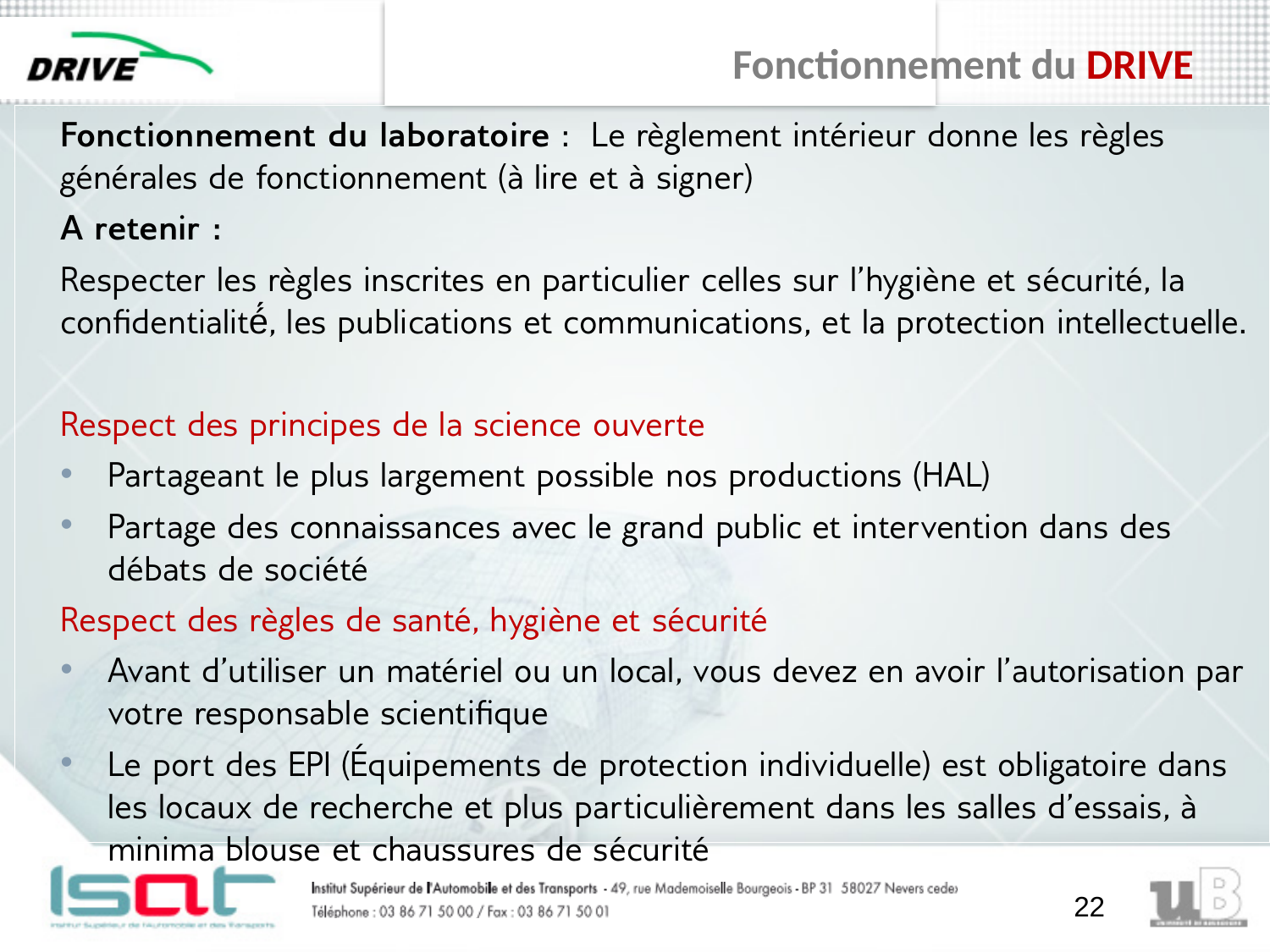

# Fonctionnement du DRIVE
Fonctionnement du laboratoire :  Le règlement intérieur donne les règles générales de fonctionnement (à lire et à signer)
A retenir :
Respecter les règles inscrites en particulier celles sur l’hygiène et sécurité, la confidentialité́, les publications et communications, et la protection intellectuelle.

Respect des principes de la science ouverte
Partageant le plus largement possible nos productions (HAL)
Partage des connaissances avec le grand public et intervention dans des débats de société
Respect des règles de santé, hygiène et sécurité
Avant d’utiliser un matériel ou un local, vous devez en avoir l’autorisation par votre responsable scientifique
Le port des EPI (Équipements de protection individuelle) est obligatoire dans les locaux de recherche et plus particulièrement dans les salles d’essais, à minima blouse et chaussures de sécurité